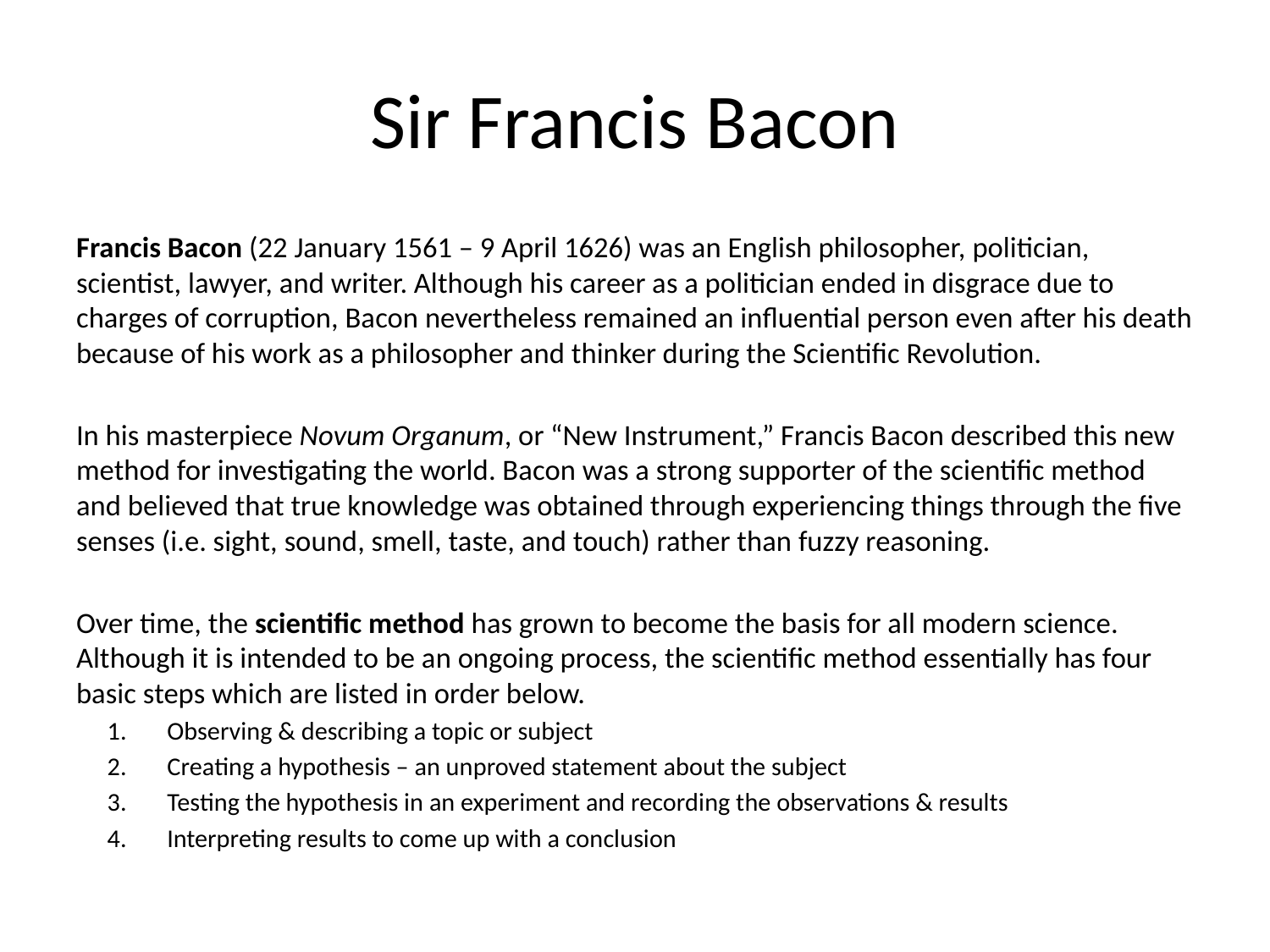

# Sir Francis Bacon
Francis Bacon (22 January 1561 – 9 April 1626) was an English philosopher, politician, scientist, lawyer, and writer. Although his career as a politician ended in disgrace due to charges of corruption, Bacon nevertheless remained an influential person even after his death because of his work as a philosopher and thinker during the Scientific Revolution.

In his masterpiece Novum Organum, or “New Instrument,” Francis Bacon described this new method for investigating the world. Bacon was a strong supporter of the scientific method and believed that true knowledge was obtained through experiencing things through the five senses (i.e. sight, sound, smell, taste, and touch) rather than fuzzy reasoning.

Over time, the scientific method has grown to become the basis for all modern science. Although it is intended to be an ongoing process, the scientific method essentially has four basic steps which are listed in order below.
Observing & describing a topic or subject
Creating a hypothesis – an unproved statement about the subject
Testing the hypothesis in an experiment and recording the observations & results
Interpreting results to come up with a conclusion